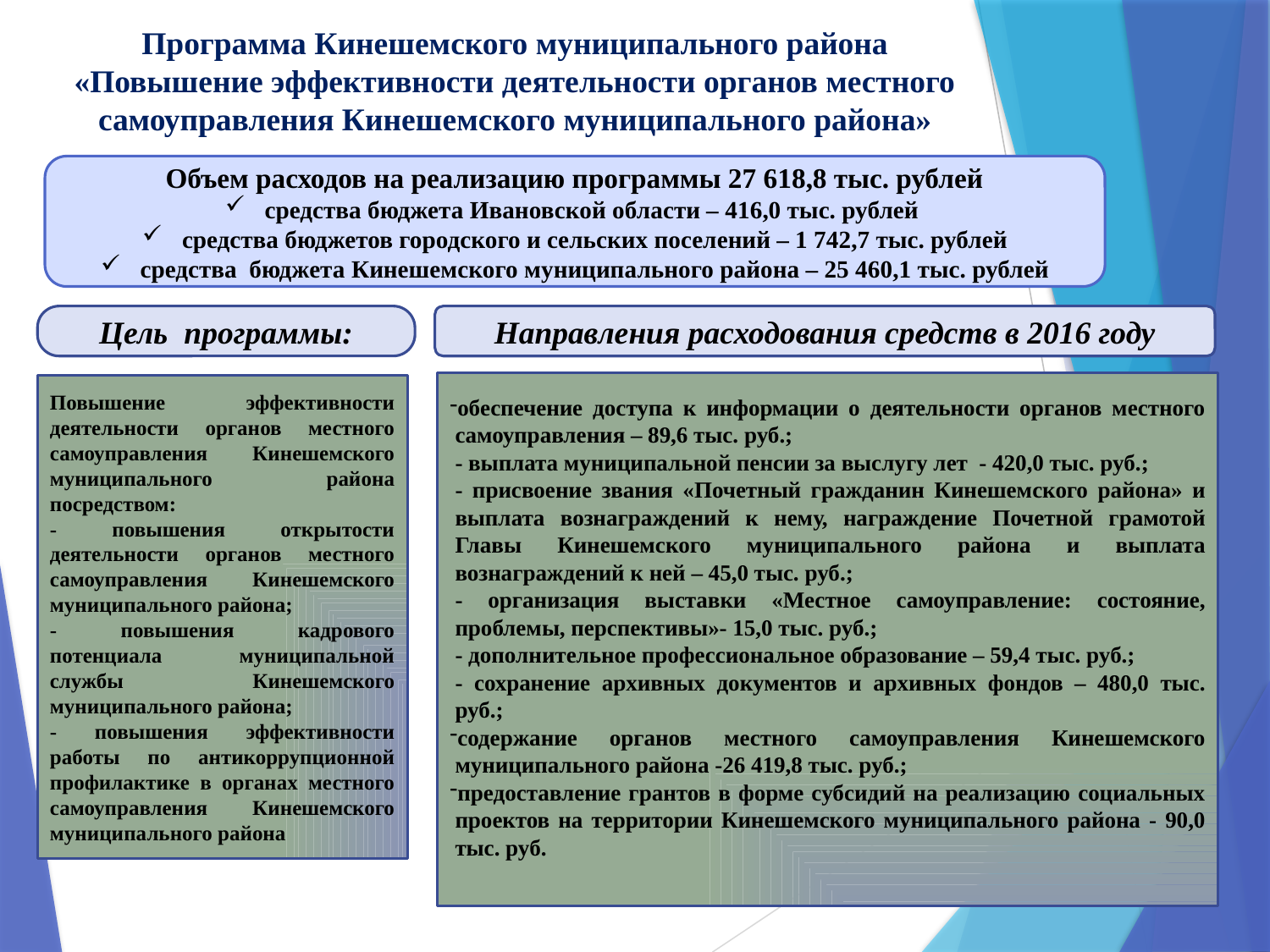

# Программа Кинешемского муниципального района «Повышение эффективности деятельности органов местного самоуправления Кинешемского муниципального района»
Объем расходов на реализацию программы 27 618,8 тыс. рублей
средства бюджета Ивановской области – 416,0 тыс. рублей
средства бюджетов городского и сельских поселений – 1 742,7 тыс. рублей
средства  бюджета Кинешемского муниципального района – 25 460,1 тыс. рублей
Направления расходования средств в 2016 году
Цель  программы:
обеспечение доступа к информации о деятельности органов местного самоуправления – 89,6 тыс. руб.;
- выплата муниципальной пенсии за выслугу лет  - 420,0 тыс. руб.;
- присвоение звания «Почетный гражданин Кинешемского района» и выплата вознаграждений к нему, награждение Почетной грамотой Главы Кинешемского муниципального района и выплата вознаграждений к ней – 45,0 тыс. руб.;
- организация выставки «Местное самоуправление: состояние, проблемы, перспективы»- 15,0 тыс. руб.;
- дополнительное профессиональное образование – 59,4 тыс. руб.;
- сохранение архивных документов и архивных фондов – 480,0 тыс. руб.;
содержание органов местного самоуправления Кинешемского муниципального района -26 419,8 тыс. руб.;
предоставление грантов в форме субсидий на реализацию социальных проектов на территории Кинешемского муниципального района - 90,0 тыс. руб.

Повышение эффективности деятельности органов местного самоуправления Кинешемского муниципального района посредством:
- повышения открытости деятельности органов местного самоуправления Кинешемского муниципального района;
- повышения кадрового потенциала муниципальной службы Кинешемского муниципального района;
- повышения эффективности работы по антикоррупционной профилактике в органах местного самоуправления Кинешемского муниципального района